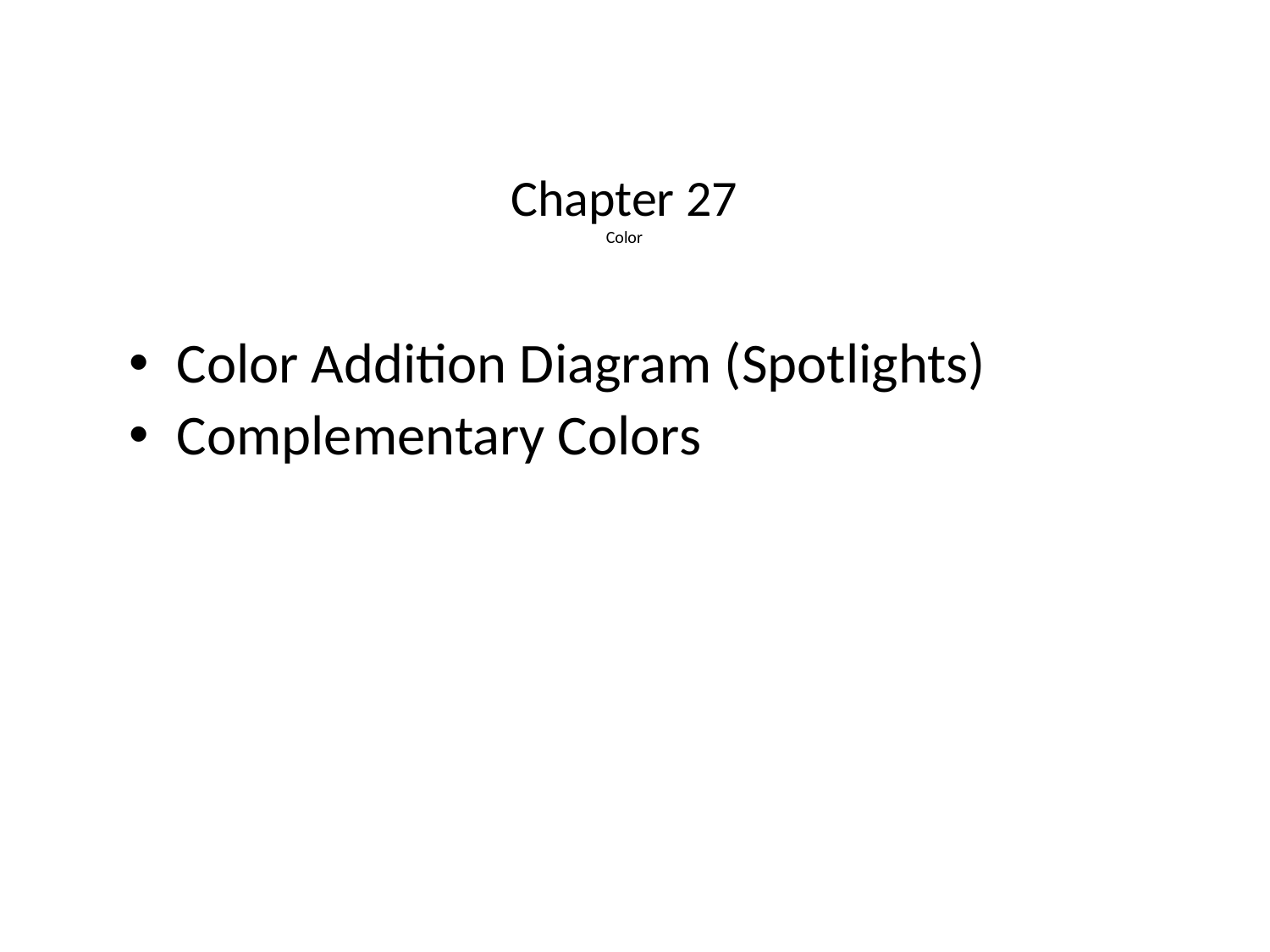

# Chapter 27 Color
Color Addition Diagram (Spotlights)
Complementary Colors